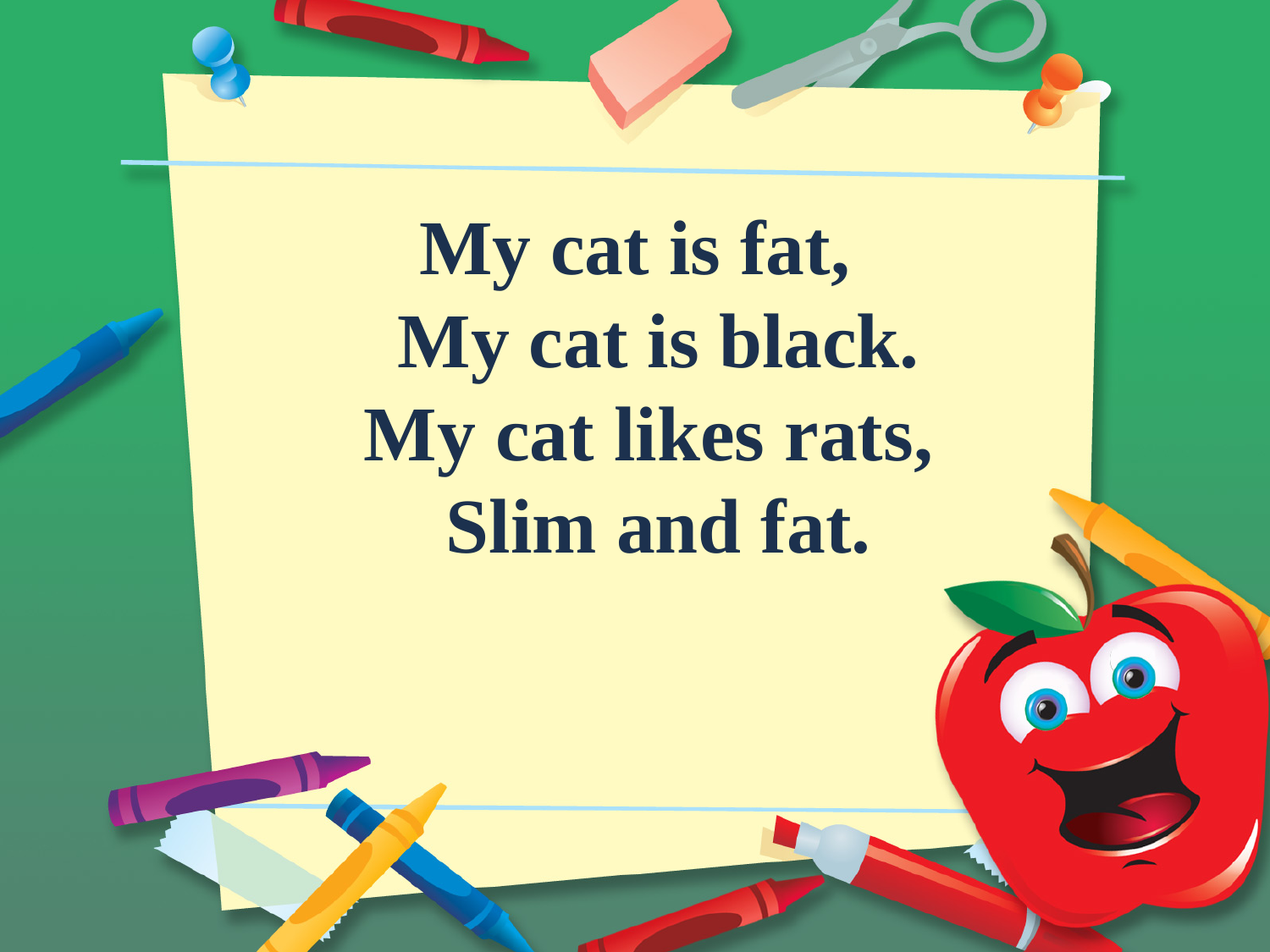

#
My cat is fat,
My cat is black.
My cat likes rats,
Slim and fat.